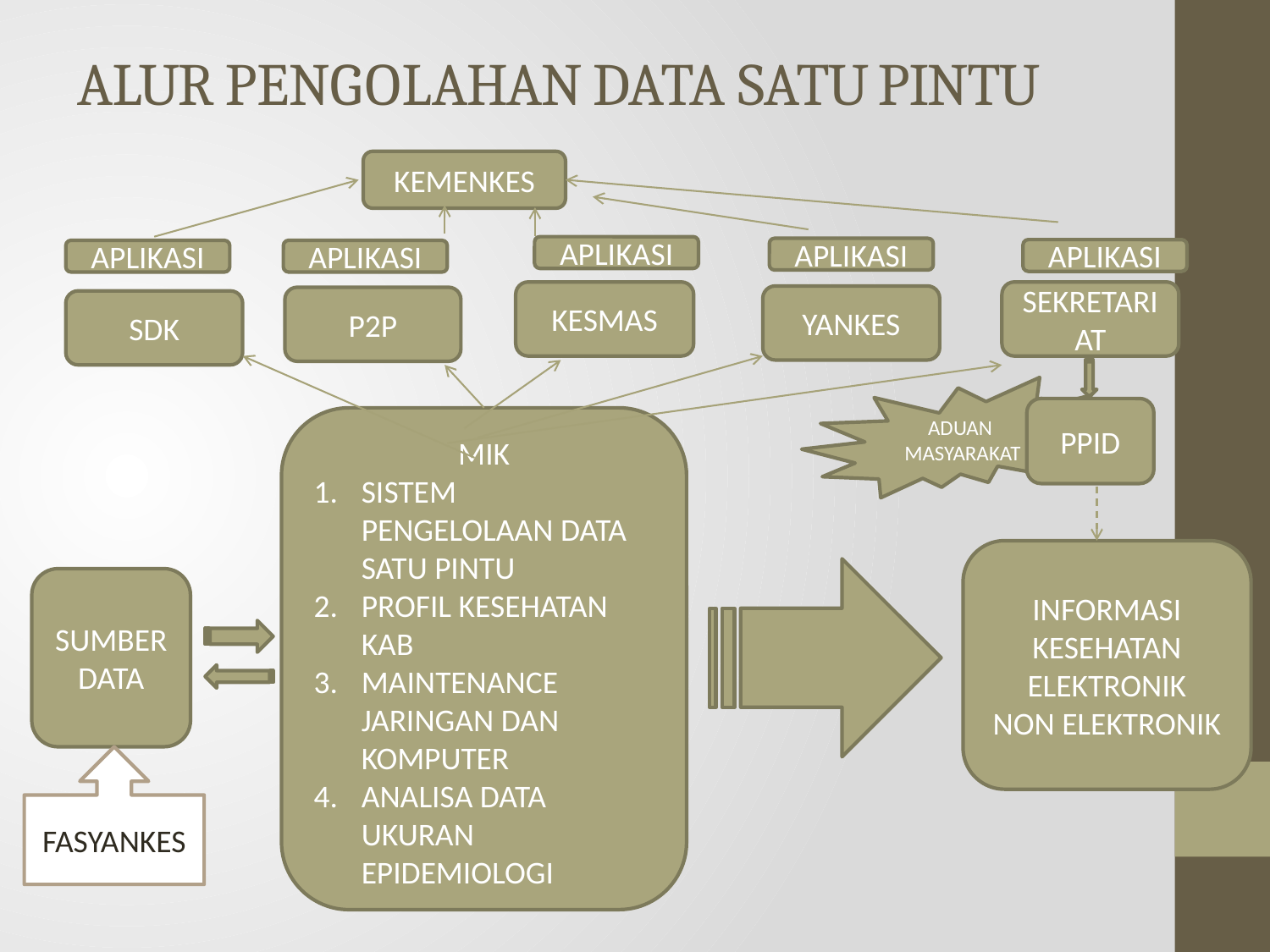

# ALUR PENGOLAHAN DATA SATU PINTU
KEMENKES
APLIKASI
APLIKASI
APLIKASI
APLIKASI
APLIKASI
KESMAS
SEKRETARIAT
YANKES
P2P
SDK

ADUAN
MASYARAKAT
PPID
MIK
SISTEM PENGELOLAAN DATA SATU PINTU
PROFIL KESEHATAN KAB
MAINTENANCE  JARINGAN DAN KOMPUTER
ANALISA DATA UKURAN EPIDEMIOLOGI

INFORMASI KESEHATAN
ELEKTRONIK
NON ELEKTRONIK

SUMBER DATA

FASYANKES